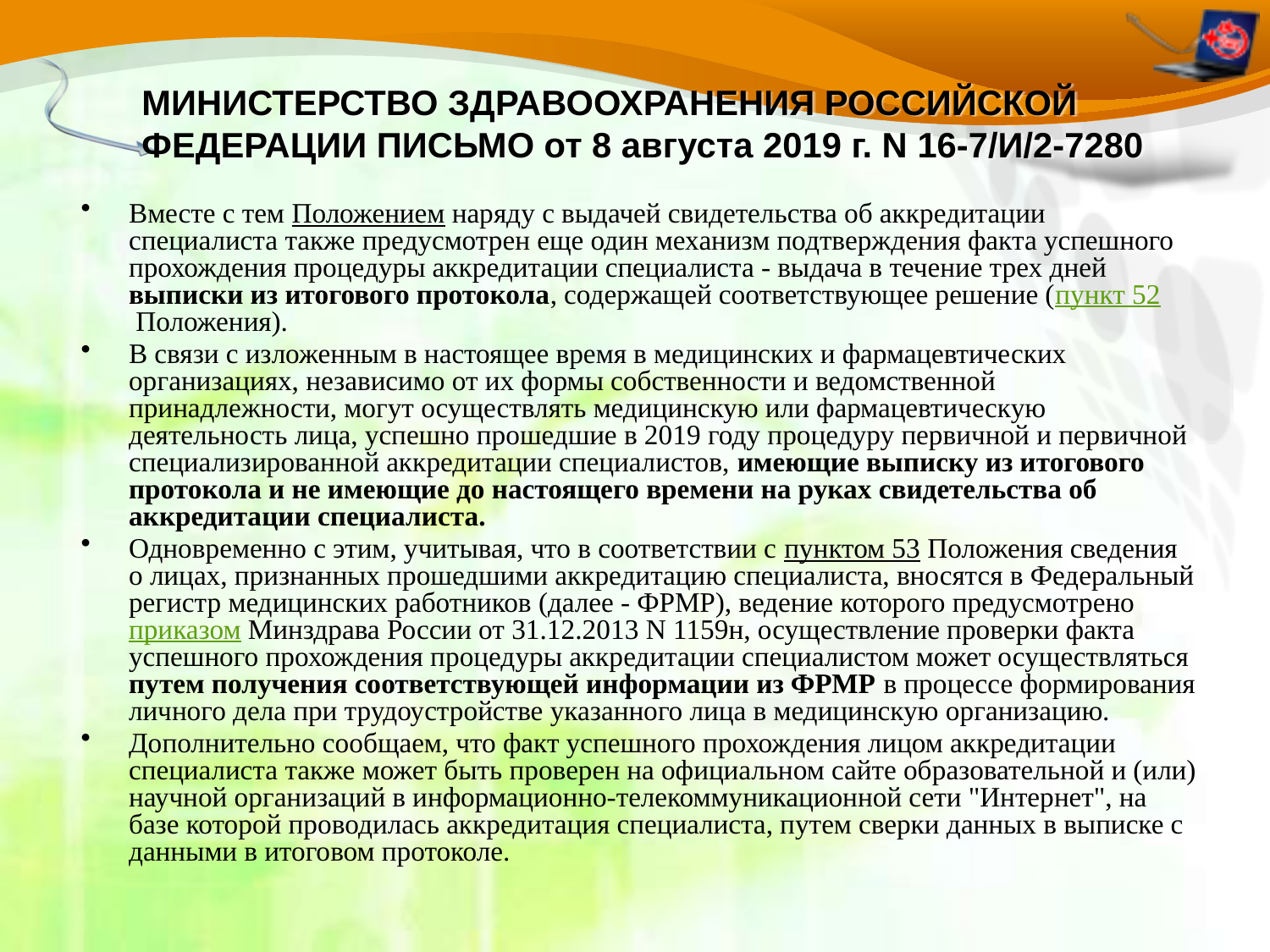

# МИНИСТЕРСТВО ЗДРАВООХРАНЕНИЯ РОССИЙСКОЙ ФЕДЕРАЦИИ ПИСЬМО от 8 августа 2019 г. N 16-7/И/2-7280
Вместе с тем Положением наряду с выдачей свидетельства об аккредитации специалиста также предусмотрен еще один механизм подтверждения факта успешного прохождения процедуры аккредитации специалиста - выдача в течение трех дней выписки из итогового протокола, содержащей соответствующее решение (пункт 52 Положения).
В связи с изложенным в настоящее время в медицинских и фармацевтических организациях, независимо от их формы собственности и ведомственной принадлежности, могут осуществлять медицинскую или фармацевтическую деятельность лица, успешно прошедшие в 2019 году процедуру первичной и первичной специализированной аккредитации специалистов, имеющие выписку из итогового протокола и не имеющие до настоящего времени на руках свидетельства об аккредитации специалиста.
Одновременно с этим, учитывая, что в соответствии с пунктом 53 Положения сведения о лицах, признанных прошедшими аккредитацию специалиста, вносятся в Федеральный регистр медицинских работников (далее - ФРМР), ведение которого предусмотрено приказом Минздрава России от 31.12.2013 N 1159н, осуществление проверки факта успешного прохождения процедуры аккредитации специалистом может осуществляться путем получения соответствующей информации из ФРМР в процессе формирования личного дела при трудоустройстве указанного лица в медицинскую организацию.
Дополнительно сообщаем, что факт успешного прохождения лицом аккредитации специалиста также может быть проверен на официальном сайте образовательной и (или) научной организаций в информационно-телекоммуникационной сети "Интернет", на базе которой проводилась аккредитация специалиста, путем сверки данных в выписке с данными в итоговом протоколе.